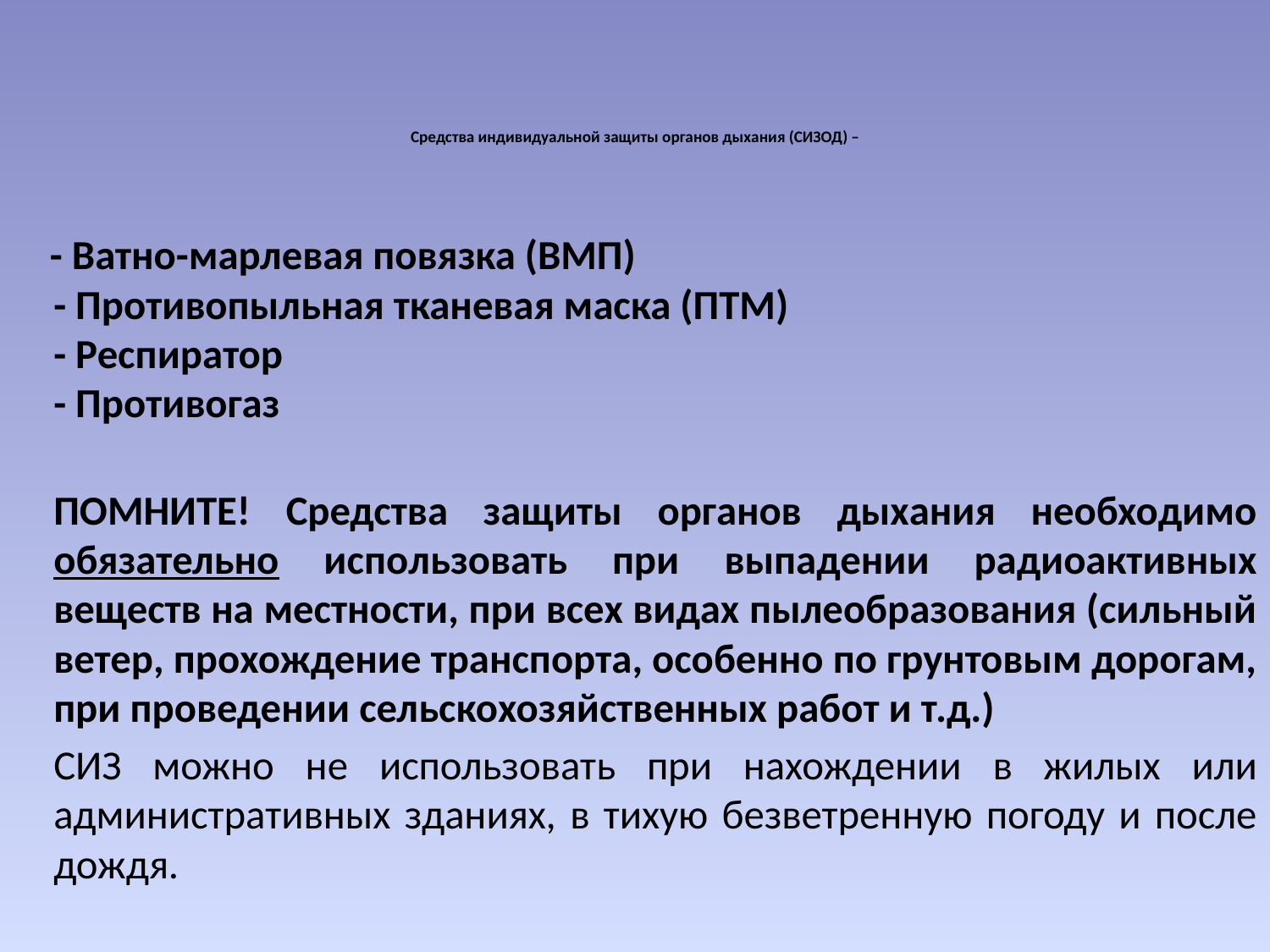

# Средства индивидуальной защиты органов дыхания (СИЗОД) –
    - Ватно-марлевая повязка (ВМП)
- Противопыльная тканевая маска (ПТМ)
- Респиратор
- Противогаз
		ПОМНИТЕ! Средства защиты органов дыхания необходимо обязательно использовать при выпадении радиоактивных веществ на местности, при всех видах пылеобразования (сильный ветер, прохождение транспорта, особенно по грунтовым дорогам, при проведении сельскохозяйственных работ и т.д.)
		СИЗ можно не использовать при нахождении в жилых или административных зданиях, в тихую безветренную погоду и после дождя.